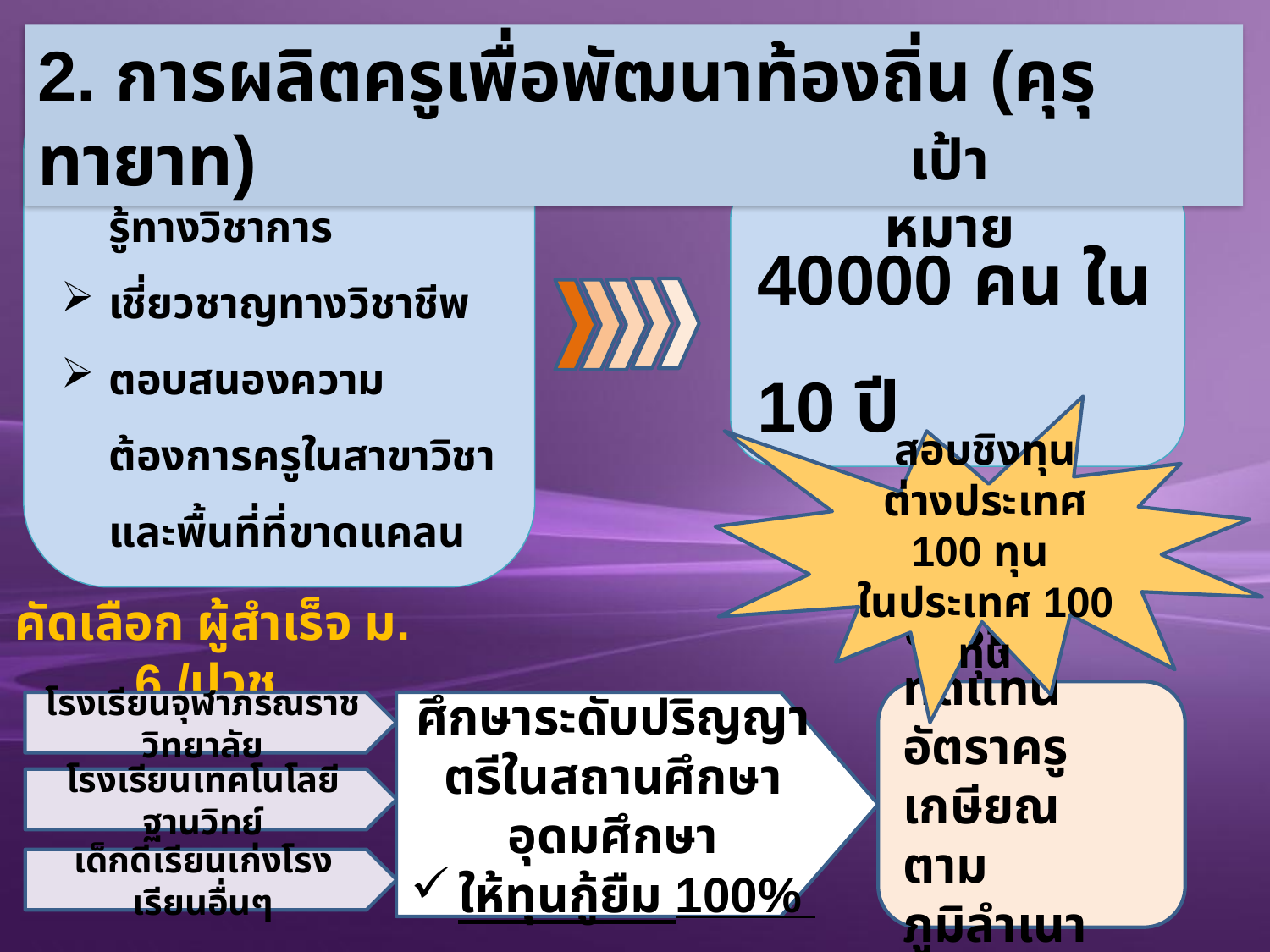

2. การผลิตครูเพื่อพัฒนาท้องถิ่น (คุรุทายาท)
ผลิตครูดี เก่ง มีความรู้ทางวิชาการ
เชี่ยวชาญทางวิชาชีพ
ตอบสนองความต้องการครูในสาขาวิชาและพื้นที่ที่ขาดแคลน
เป้าหมาย
40000 คน ใน 10 ปี

สอบชิงทุน
ต่างประเทศ 100 ทุน
ในประเทศ 100 ทุน
คัดเลือก ผู้สำเร็จ ม. 6 /ปวช.
บรรจุทดแทน
อัตราครูเกษียณ
ตามภูมิลำเนาเดิม
โรงเรียนจุฬาภรณราชวิทยาลัย
ศึกษาระดับปริญญาตรีในสถานศึกษาอุดมศึกษา
ให้ทุนกู้ยืม 100%
โรงเรียนเทคโนโลยีฐานวิทย์
เด็กดีเรียนเก่งโรงเรียนอื่นๆ